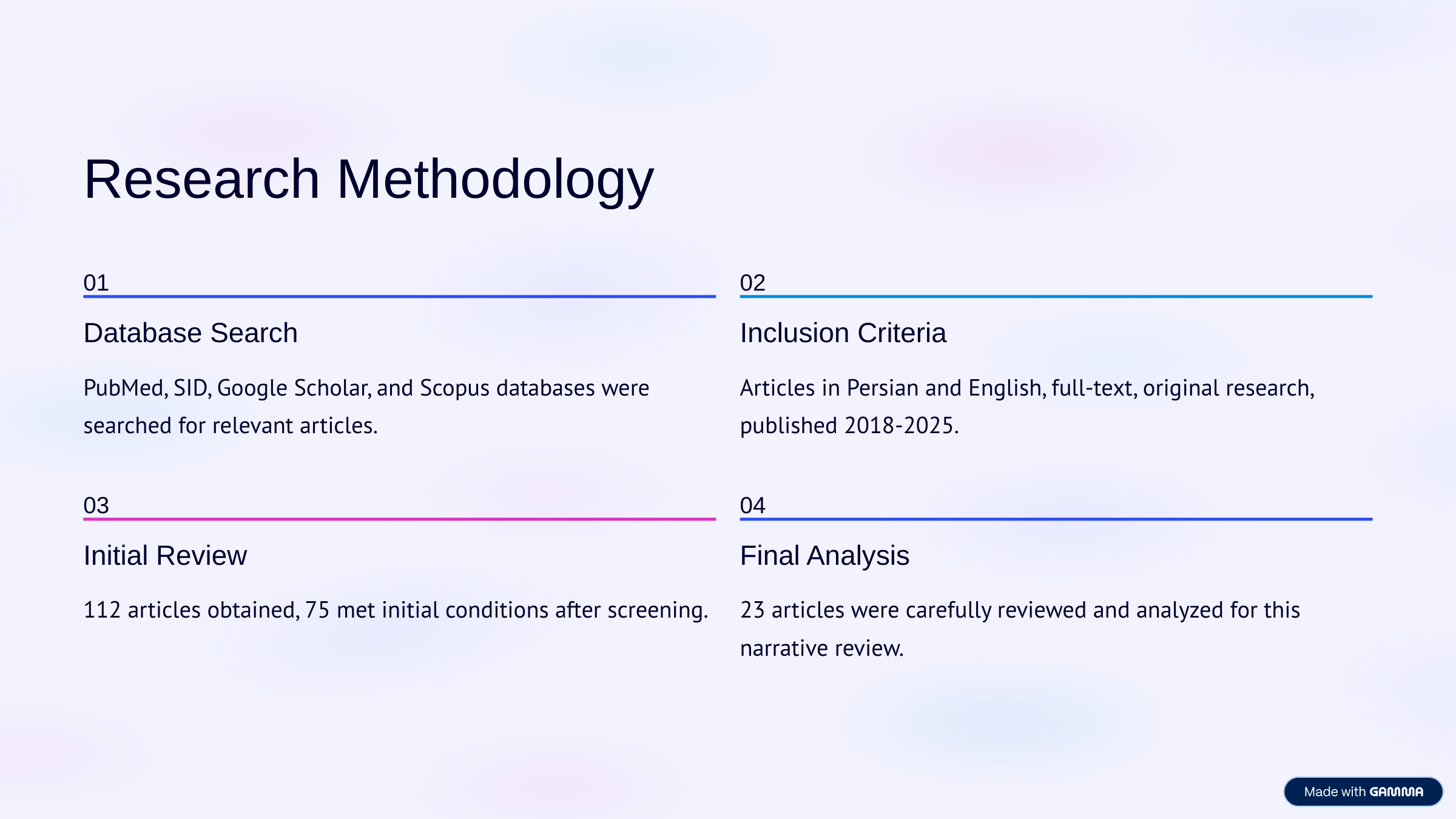

Research Methodology
01
02

Database Search
Inclusion Criteria
PubMed, SID, Google Scholar, and Scopus databases were searched for relevant articles.
Articles in Persian and English, full-text, original research, published 2018-2025.
03
04

Initial Review
Final Analysis
112 articles obtained, 75 met initial conditions after screening.
23 articles were carefully reviewed and analyzed for this narrative review.